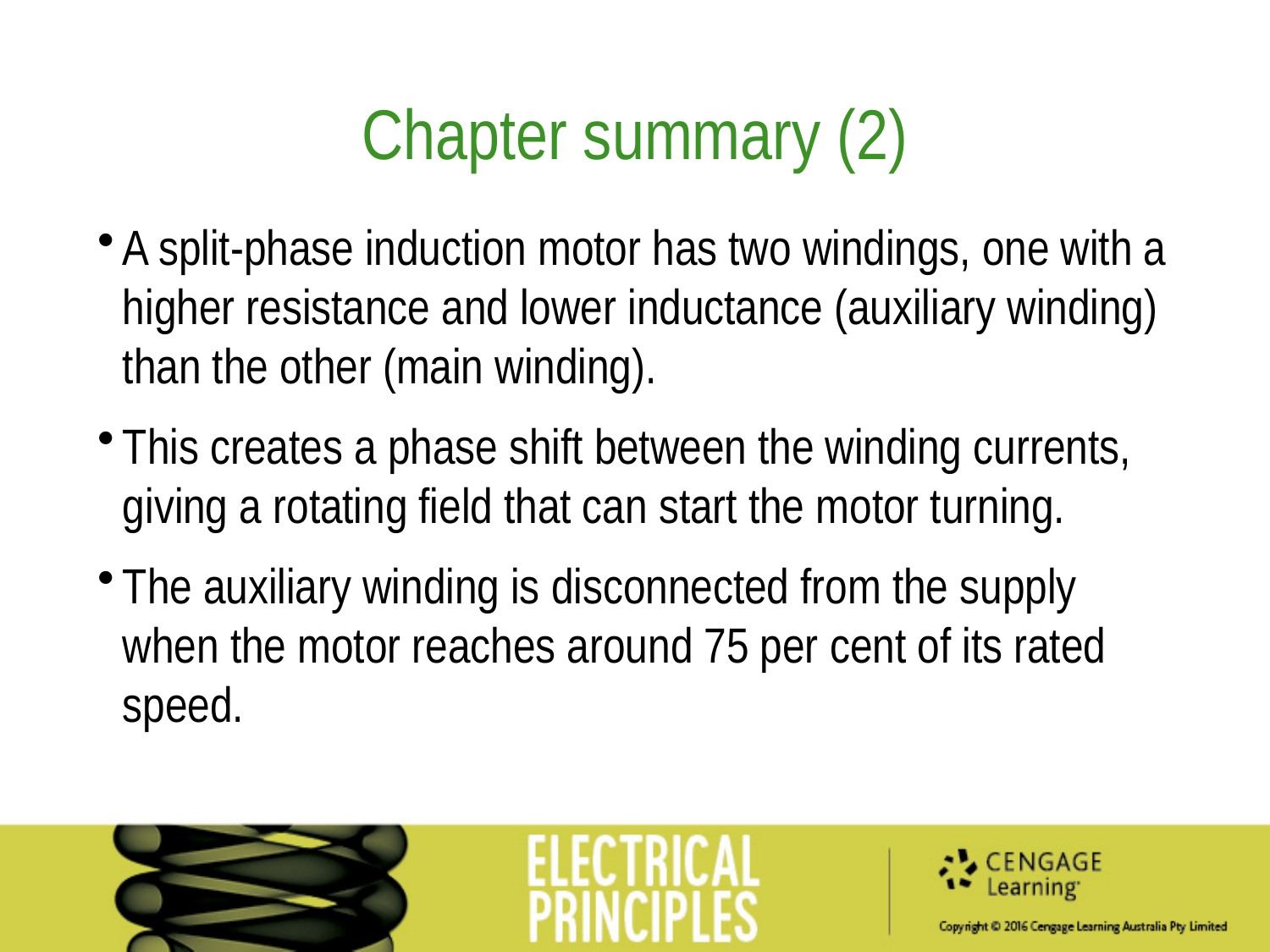

# Chapter summary (2)

A split-phase induction motor has two windings, one with a higher resistance and lower inductance (auxiliary winding) than the other (main winding).
This creates a phase shift between the winding currents, giving a rotating field that can start the motor turning.
The auxiliary winding is disconnected from the supply when the motor reaches around 75 per cent of its rated speed.